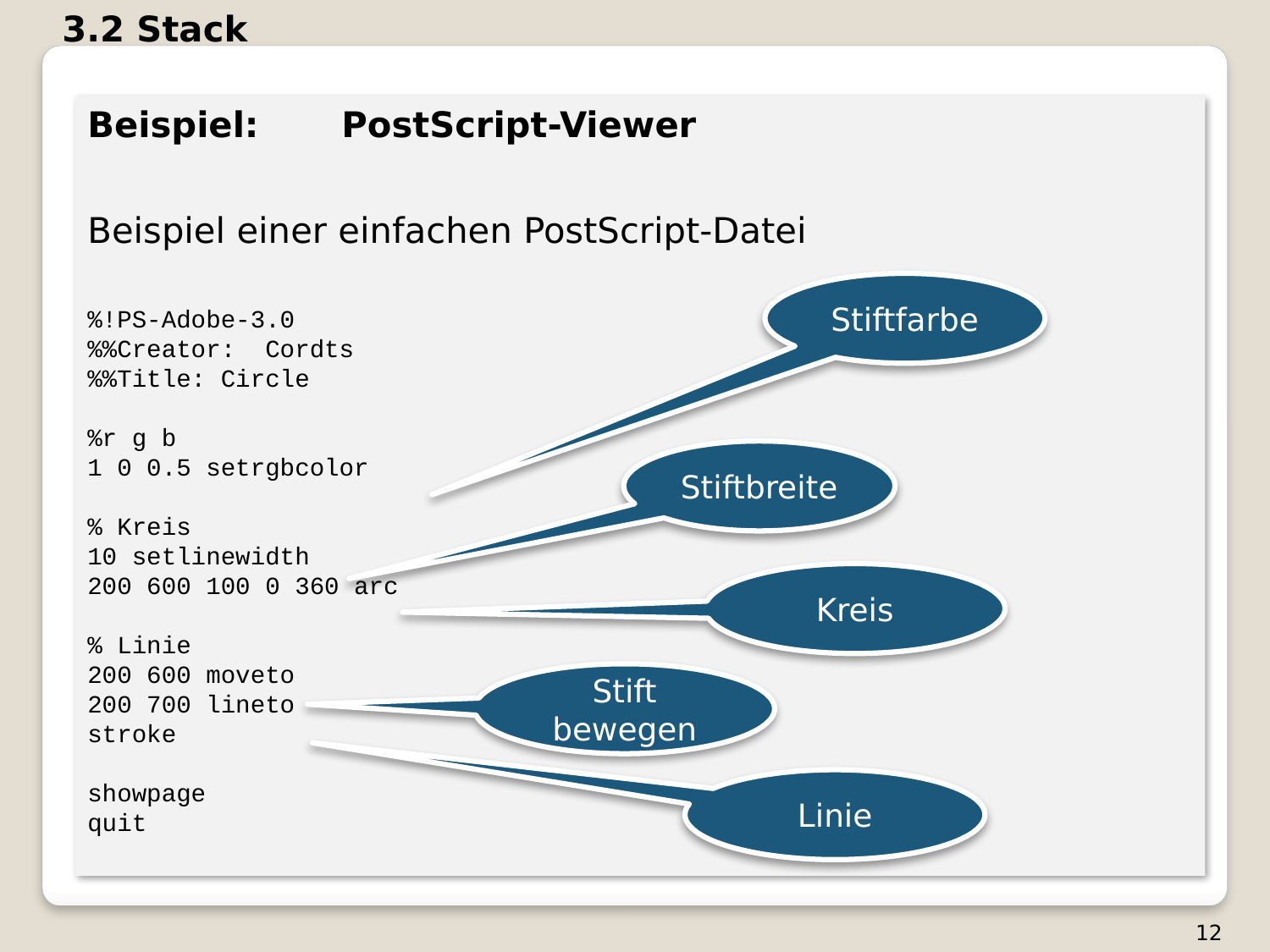

3.2 Stack
Beispiel:	PostScript-Viewer

Beispiel einer einfachen PostScript-Datei

%!PS-Adobe-3.0
%%Creator:  Cordts
%%Title: Circle

%r g b
1 0 0.5 setrgbcolor

% Kreis
10 setlinewidth
200 600 100 0 360 arc

% Linie
200 600 moveto
200 700 lineto
stroke

showpage
quit

Stiftfarbe
Stiftbreite
Kreis
Stift bewegen
Linie